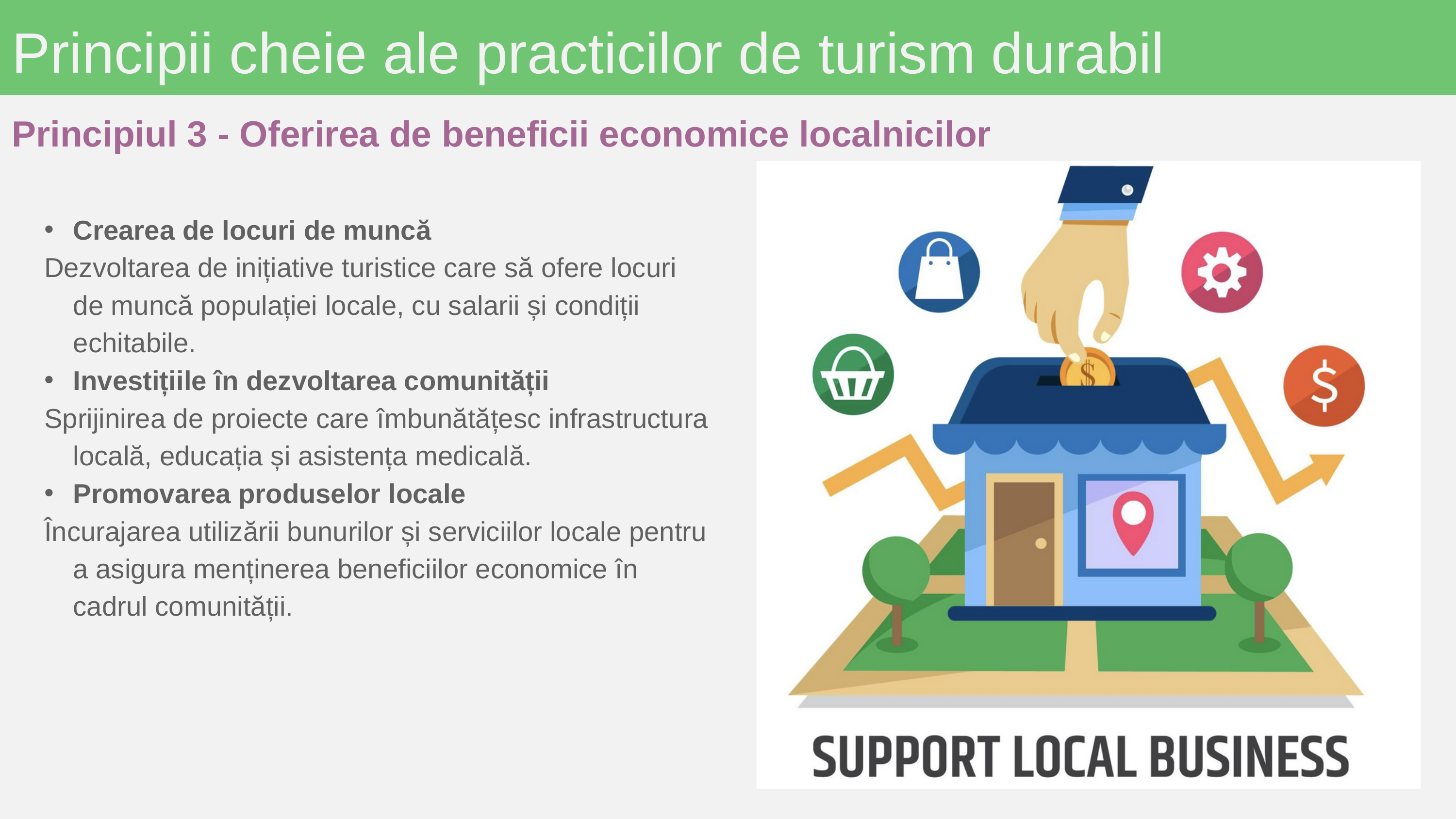

Principii cheie ale practicilor de turism durabil

Principiul 3 - Oferirea de beneficii economice localnicilor

Crearea de locuri de muncă
Dezvoltarea de inițiative turistice care să ofere locuri de muncă populației locale, cu salarii și condiții echitabile.
Investițiile în dezvoltarea comunității
Sprijinirea de proiecte care îmbunătățesc infrastructura locală, educația și asistența medicală.
Promovarea produselor locale
Încurajarea utilizării bunurilor și serviciilor locale pentru a asigura menținerea beneficiilor economice în cadrul comunității.